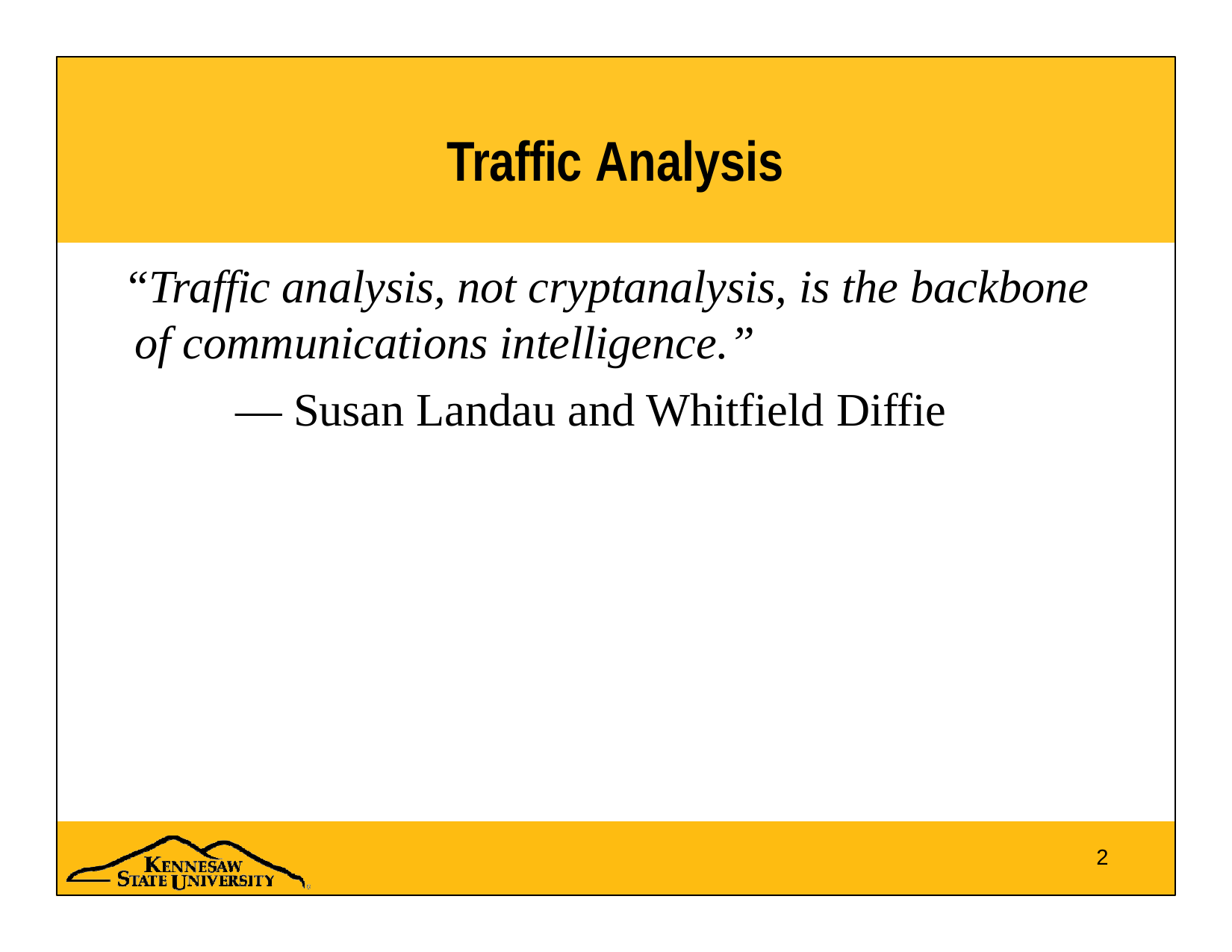

# Traffic Analysis
“Traffic analysis, not cryptanalysis, is the backbone  of communications intelligence.”
— Susan Landau and Whitfield Diffie

2